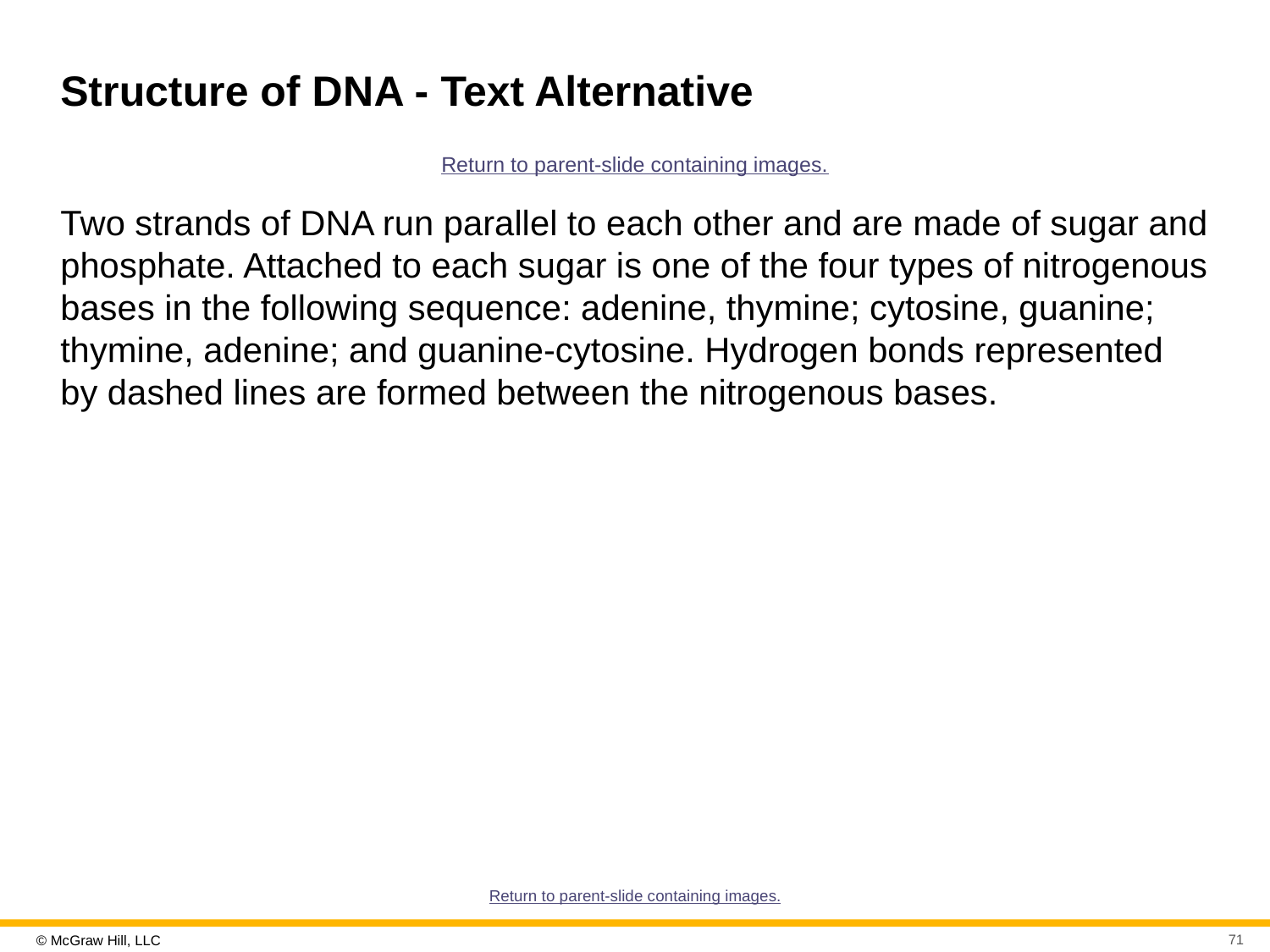

# Structure of D N A - Text Alternative
Return to parent-slide containing images.
Two strands of DNA run parallel to each other and are made of sugar and phosphate. Attached to each sugar is one of the four types of nitrogenous bases in the following sequence: adenine, thymine; cytosine, guanine; thymine, adenine; and guanine-cytosine. Hydrogen bonds represented by dashed lines are formed between the nitrogenous bases.
Return to parent-slide containing images.
71